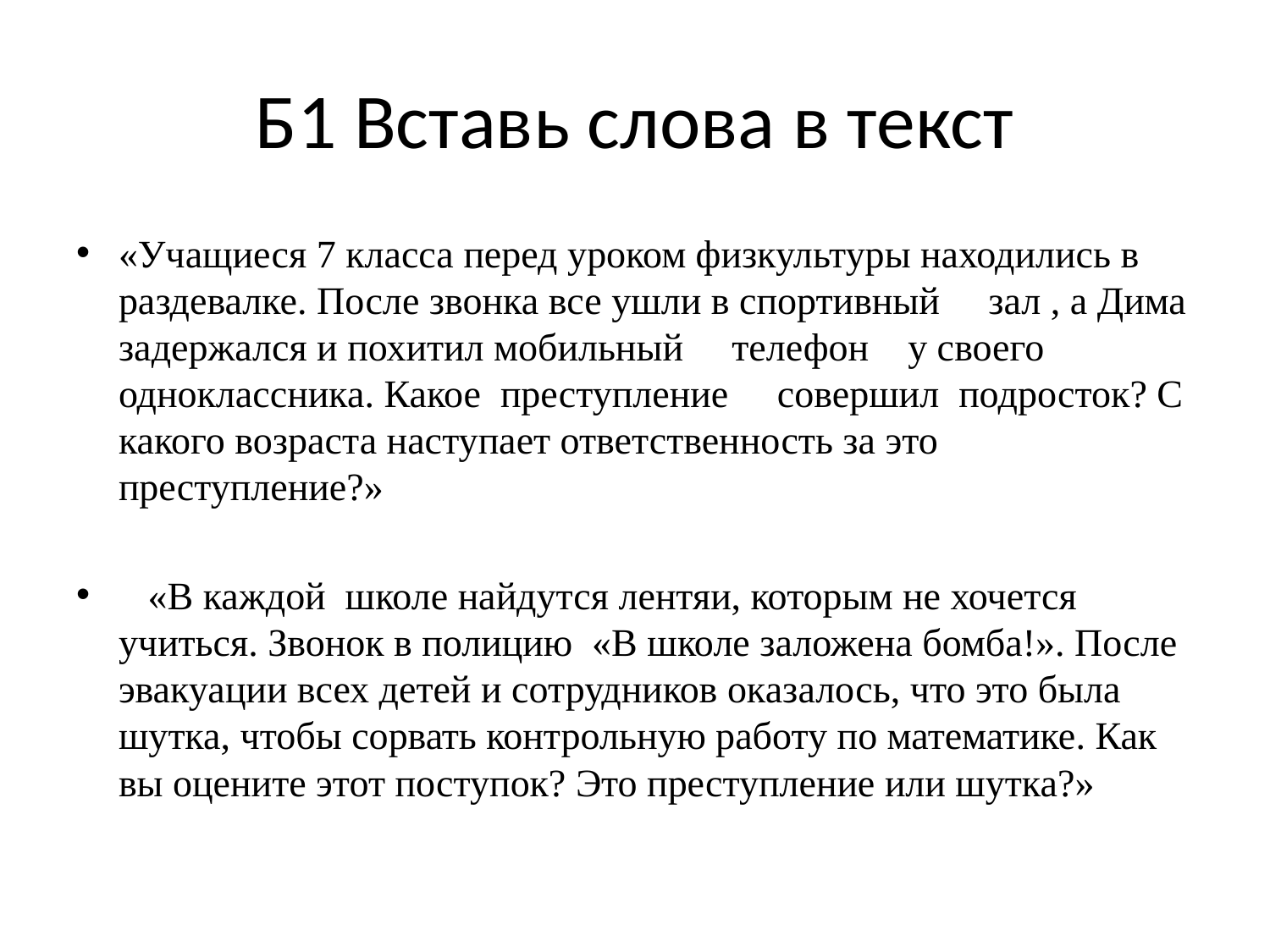

# Б1 Вставь слова в текст
«Учащиеся 7 класса перед уроком физкультуры находились в раздевалке. После звонка все ушли в спортивный     зал , а Дима задержался и похитил мобильный     телефон    у своего одноклассника. Какое  преступление     совершил  подросток? С какого возраста наступает ответственность за это преступление?»

   «В каждой  школе найдутся лентяи, которым не хочется учиться. Звонок в полицию  «В школе заложена бомба!». После эвакуации всех детей и сотрудников оказалось, что это была шутка, чтобы сорвать контрольную работу по математике. Как вы оцените этот поступок? Это преступление или шутка?»